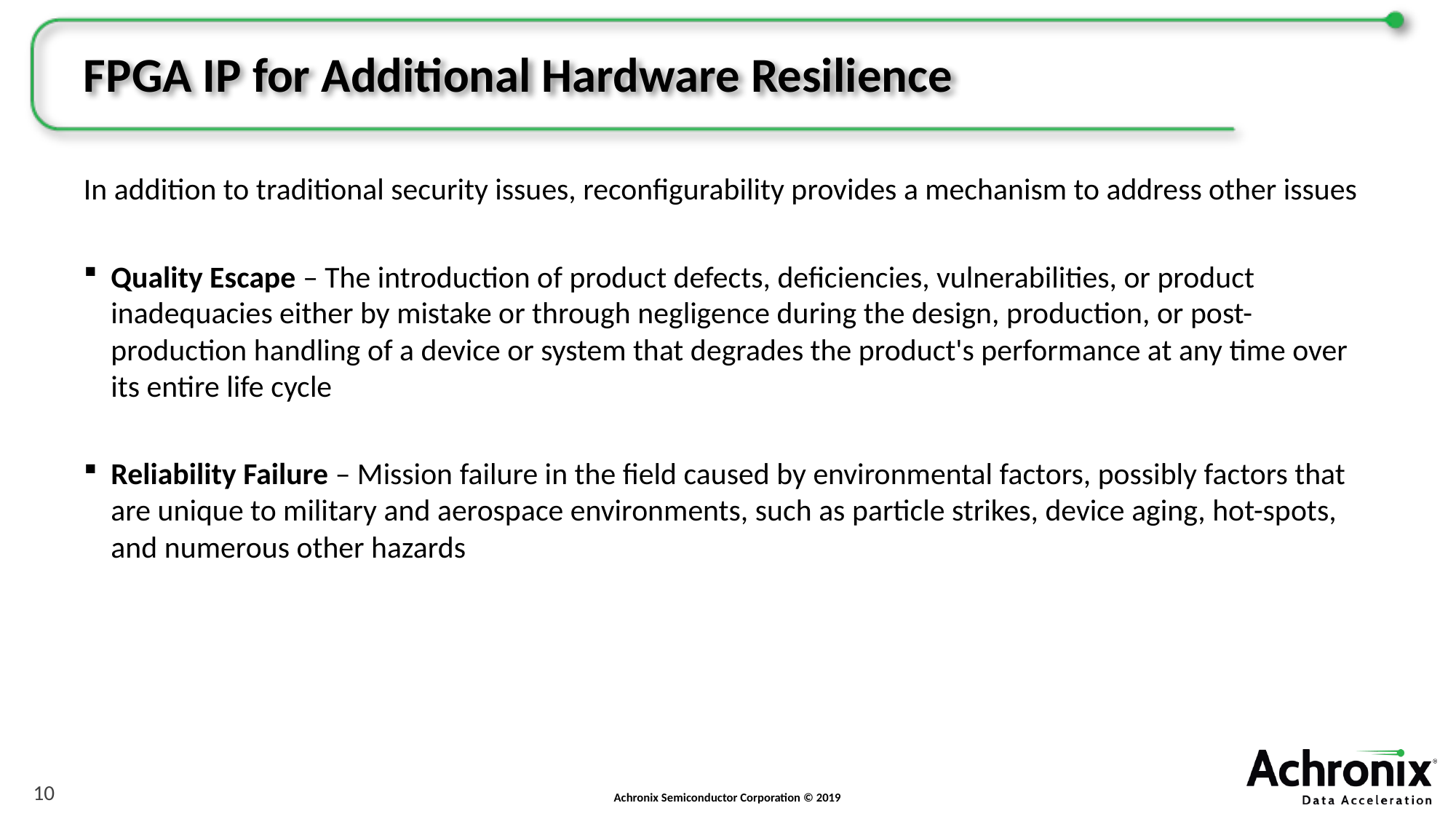

# FPGA IP for Additional Hardware Resilience
In addition to traditional security issues, reconfigurability provides a mechanism to address other issues

Quality Escape – The introduction of product defects, deficiencies, vulnerabilities, or product inadequacies either by mistake or through negligence during the design, production, or post-production handling of a device or system that degrades the product's performance at any time over its entire life cycle

Reliability Failure – Mission failure in the field caused by environmental factors, possibly factors that are unique to military and aerospace environments, such as particle strikes, device aging, hot-spots, and numerous other hazards
10